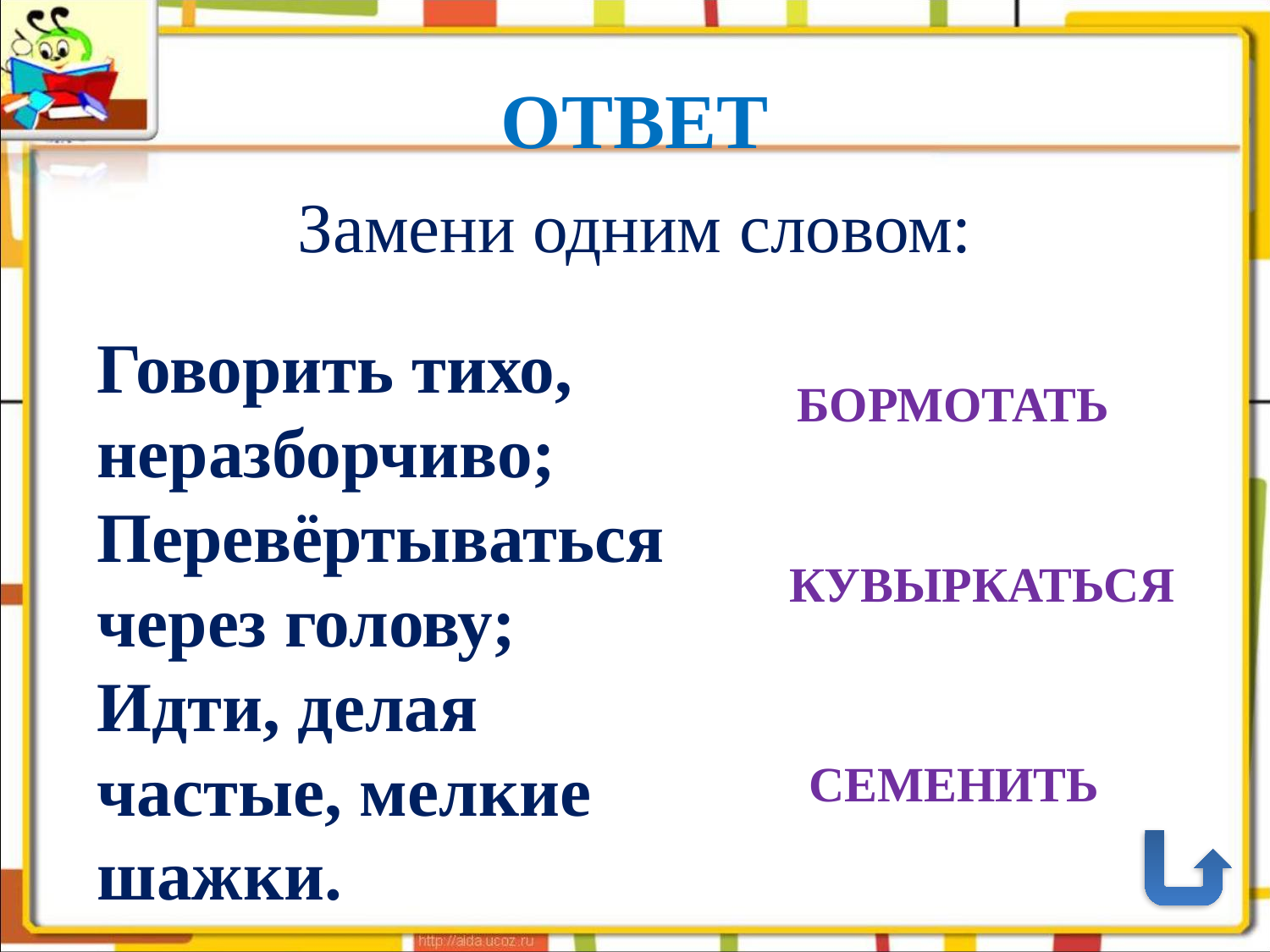

# ОТВЕТ
Замени одним словом:
Говорить тихо, неразборчиво;
Перевёртываться через голову;
Идти, делая частые, мелкие шажки.
БОРМОТАТЬ
КУВЫРКАТЬСЯ
СЕМЕНИТЬ